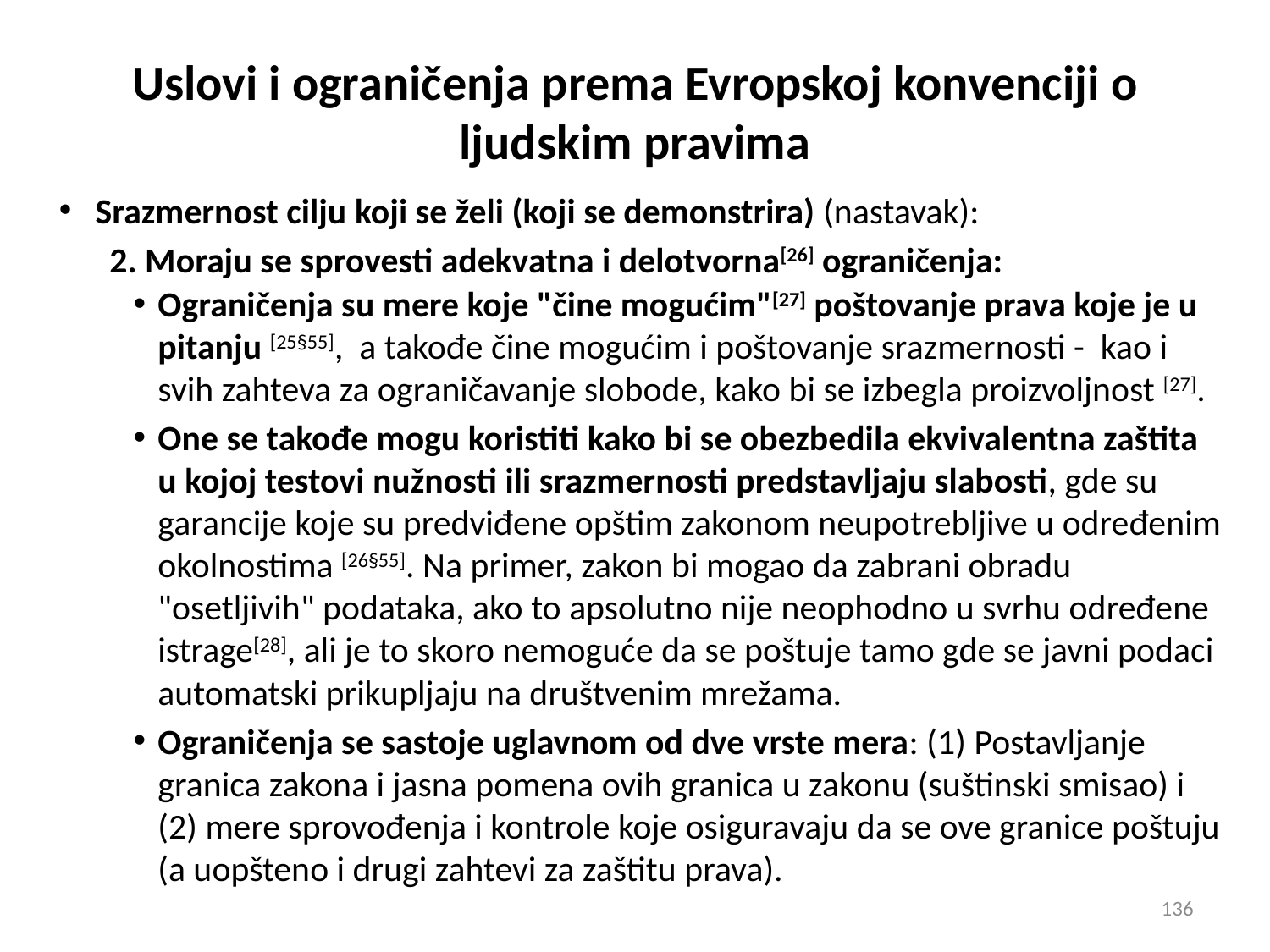

# Uslovi i ograničenja prema Evropskoj konvenciji o ljudskim pravima
Srazmernost cilju koji se želi (koji se demonstrira) (nastavak):
2. Moraju se sprovesti adekvatna i delotvorna[26] ograničenja:
Ograničenja su mere koje "čine mogućim"[27] poštovanje prava koje je u pitanju [25§55],  a takođe čine mogućim i poštovanje srazmernosti -  kao i svih zahteva za ograničavanje slobode, kako bi se izbegla proizvoljnost [27].
One se takođe mogu koristiti kako bi se obezbedila ekvivalentna zaštita u kojoj testovi nužnosti ili srazmernosti predstavljaju slabosti, gde su garancije koje su predviđene opštim zakonom neupotrebljive u određenim okolnostima [26§55]. Na primer, zakon bi mogao da zabrani obradu "osetljivih" podataka, ako to apsolutno nije neophodno u svrhu određene istrage[28], ali je to skoro nemoguće da se poštuje tamo gde se javni podaci automatski prikupljaju na društvenim mrežama.
Ograničenja se sastoje uglavnom od dve vrste mera: (1) Postavljanje granica zakona i jasna pomena ovih granica u zakonu (suštinski smisao) i (2) mere sprovođenja i kontrole koje osiguravaju da se ove granice poštuju (a uopšteno i drugi zahtevi za zaštitu prava).
136